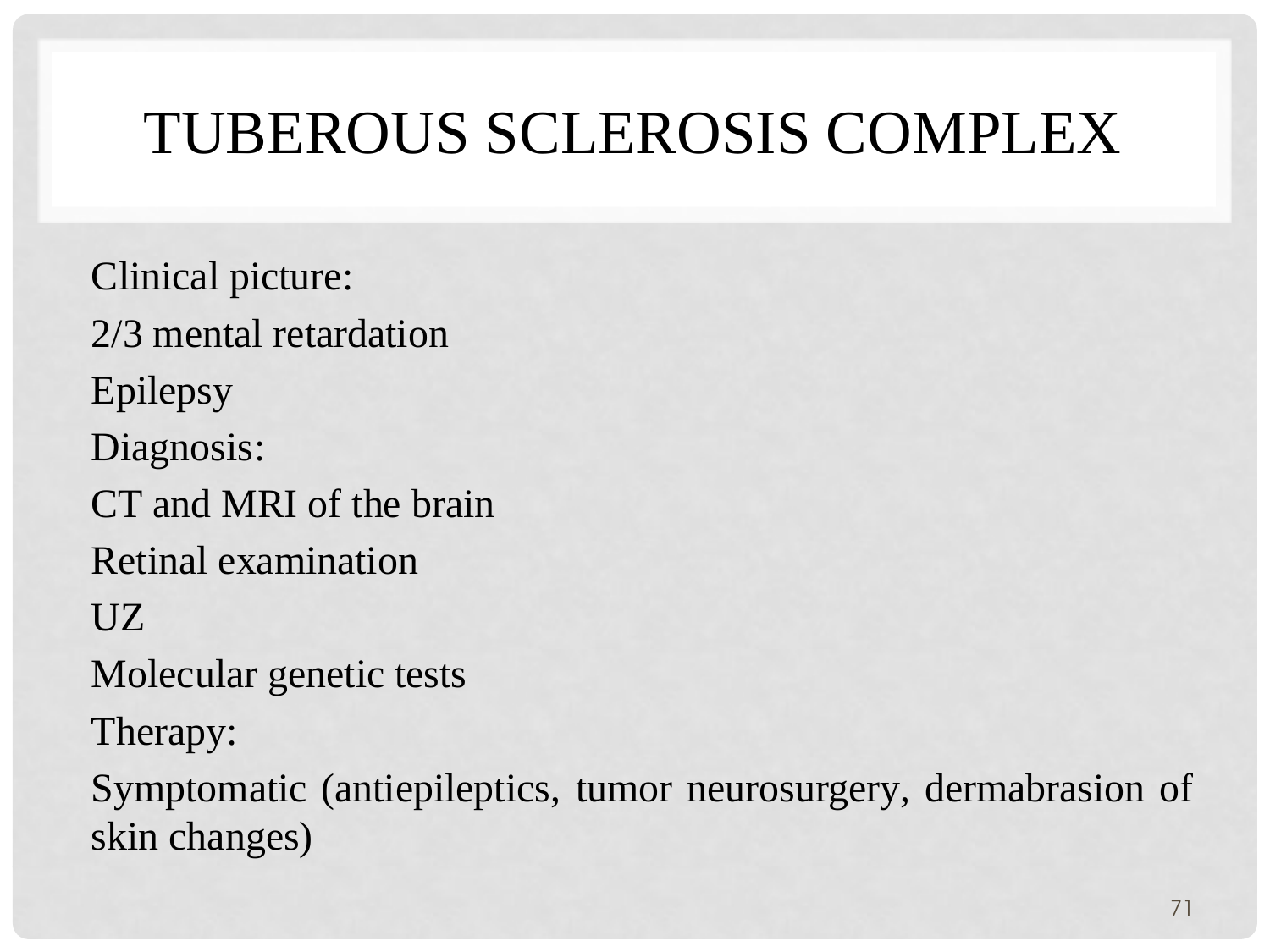

# Tuberous sclerosis complex
Clinical picture:
2/3 mental retardation
Epilepsy
Diagnosis:
CT and MRI of the brain
Retinal examination
UZ
Molecular genetic tests
Therapy:
Symptomatic (antiepileptics, tumor neurosurgery, dermabrasion of skin changes)
71